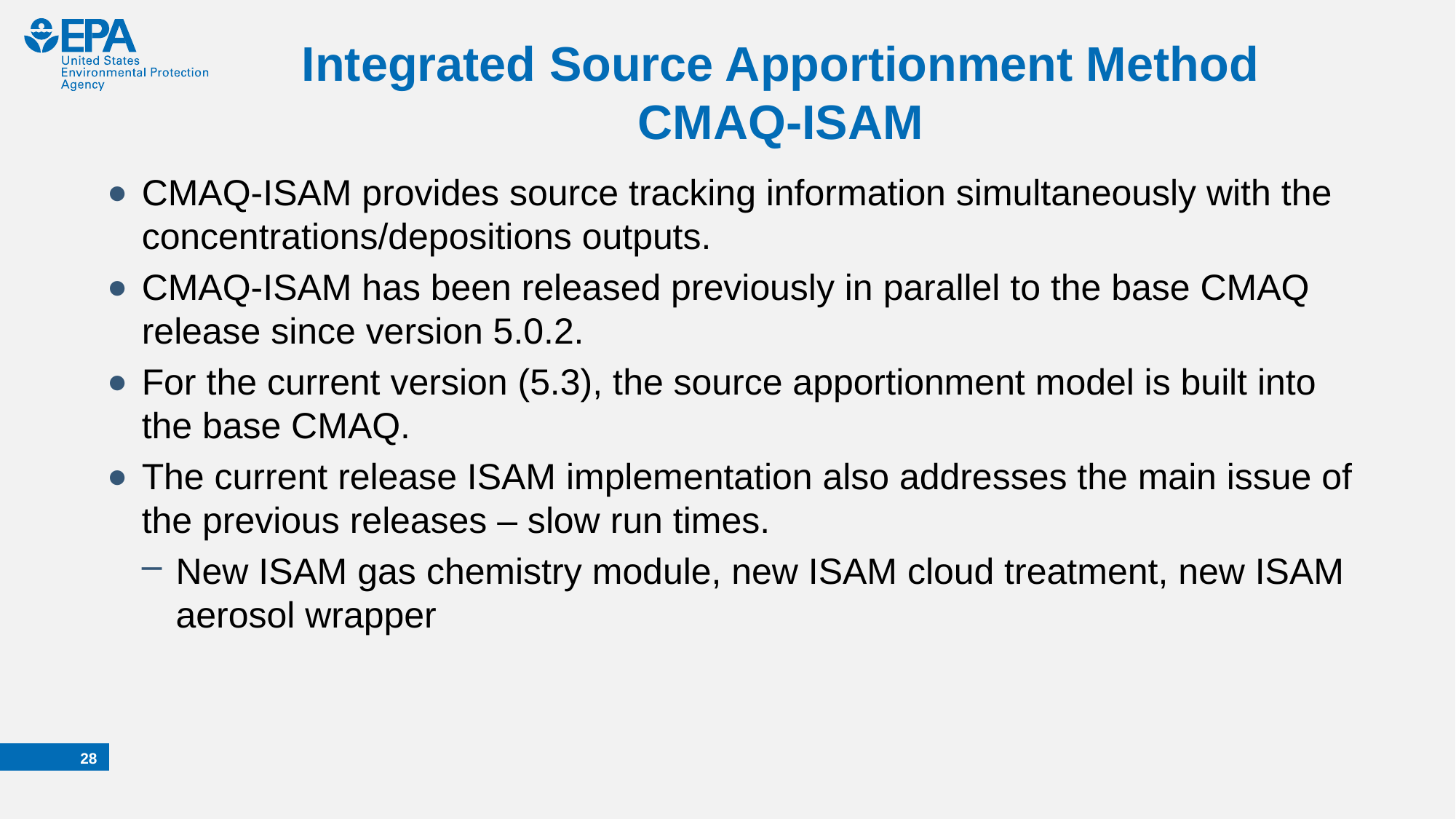

# Integrated Source Apportionment Method CMAQ-ISAM
CMAQ-ISAM provides source tracking information simultaneously with the concentrations/depositions outputs.
CMAQ-ISAM has been released previously in parallel to the base CMAQ release since version 5.0.2.
For the current version (5.3), the source apportionment model is built into the base CMAQ.
The current release ISAM implementation also addresses the main issue of the previous releases – slow run times.
New ISAM gas chemistry module, new ISAM cloud treatment, new ISAM aerosol wrapper

28